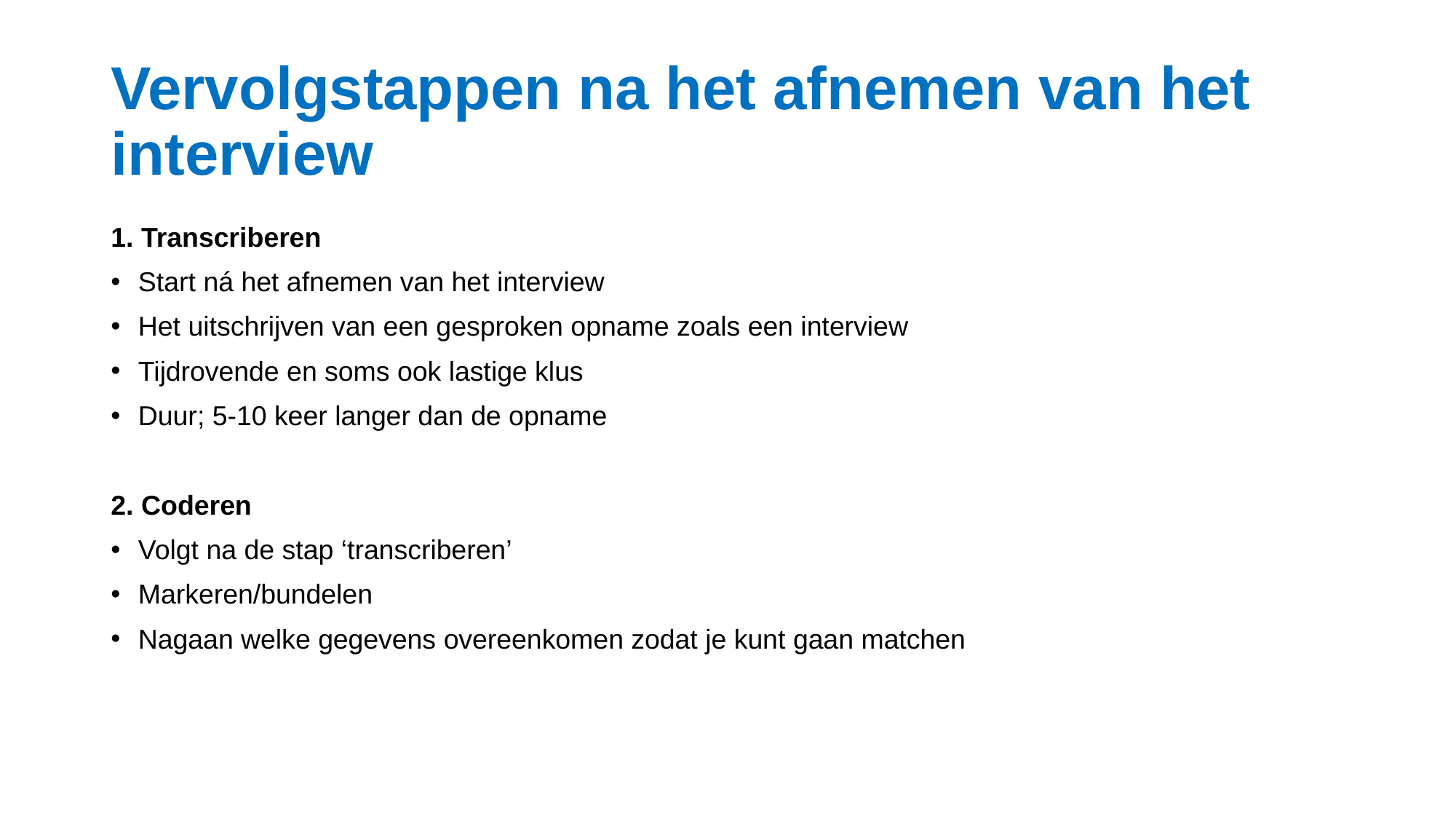

# Vervolgstappen na het afnemen van het interview
1. Transcriberen
Start ná het afnemen van het interview
Het uitschrijven van een gesproken opname zoals een interview
Tijdrovende en soms ook lastige klus
Duur; 5-10 keer langer dan de opname

2. Coderen
Volgt na de stap ‘transcriberen’
Markeren/bundelen
Nagaan welke gegevens overeenkomen zodat je kunt gaan matchen